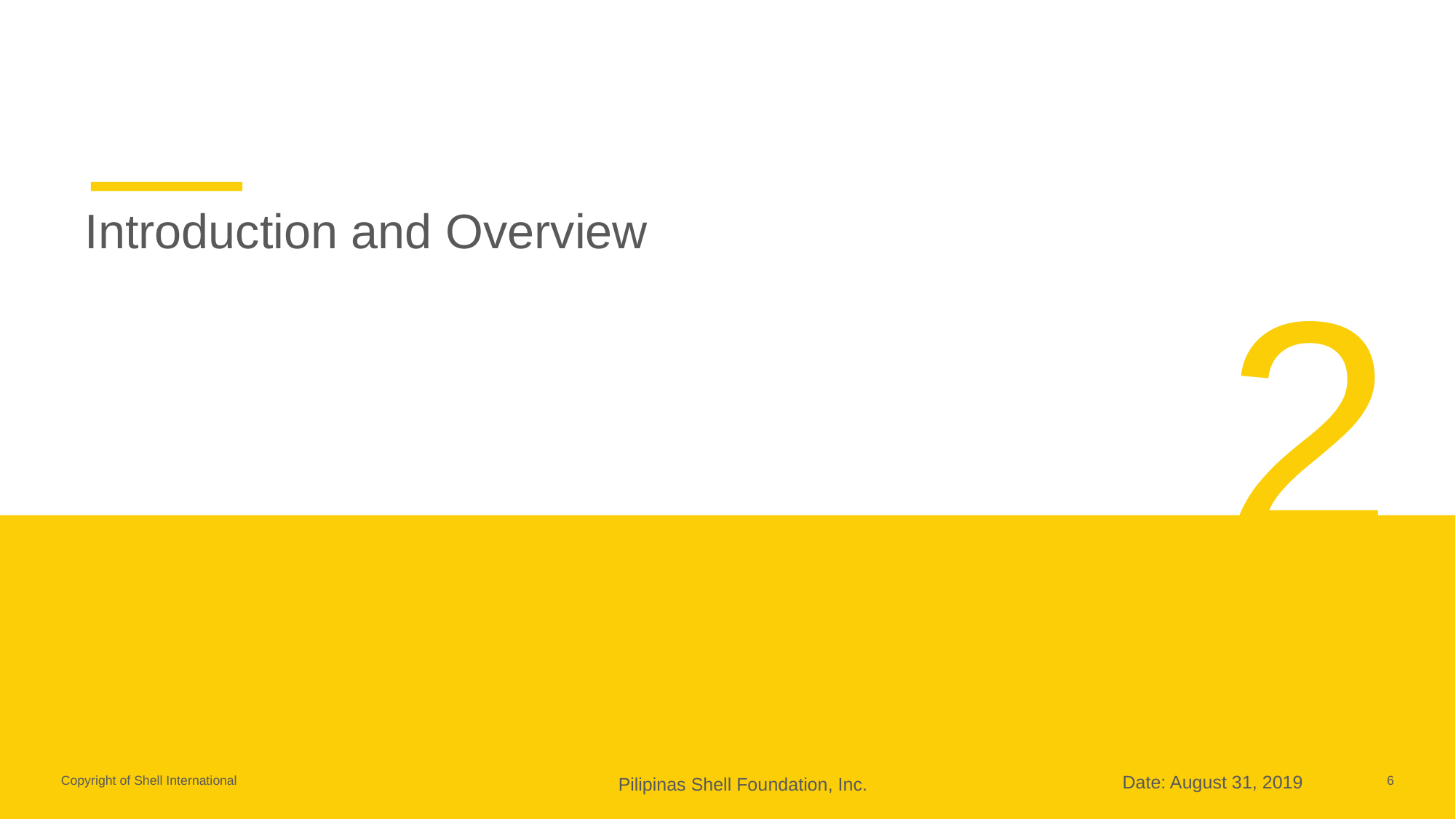

Introduction and Overview
2
Date: August 31, 2019
6
Pilipinas Shell Foundation, Inc.